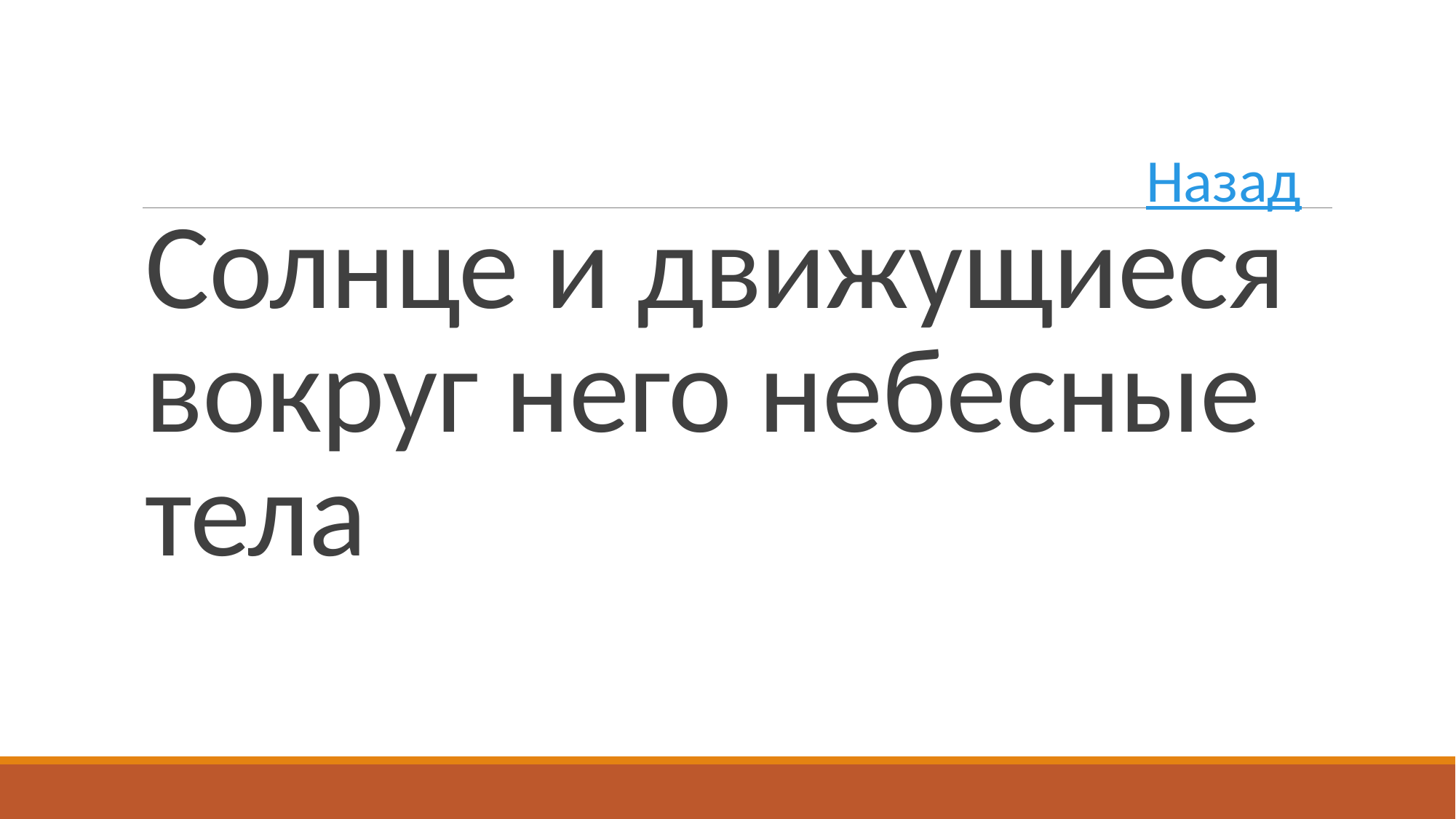

Назад

# Солнце и движущиеся вокруг него небесные тела